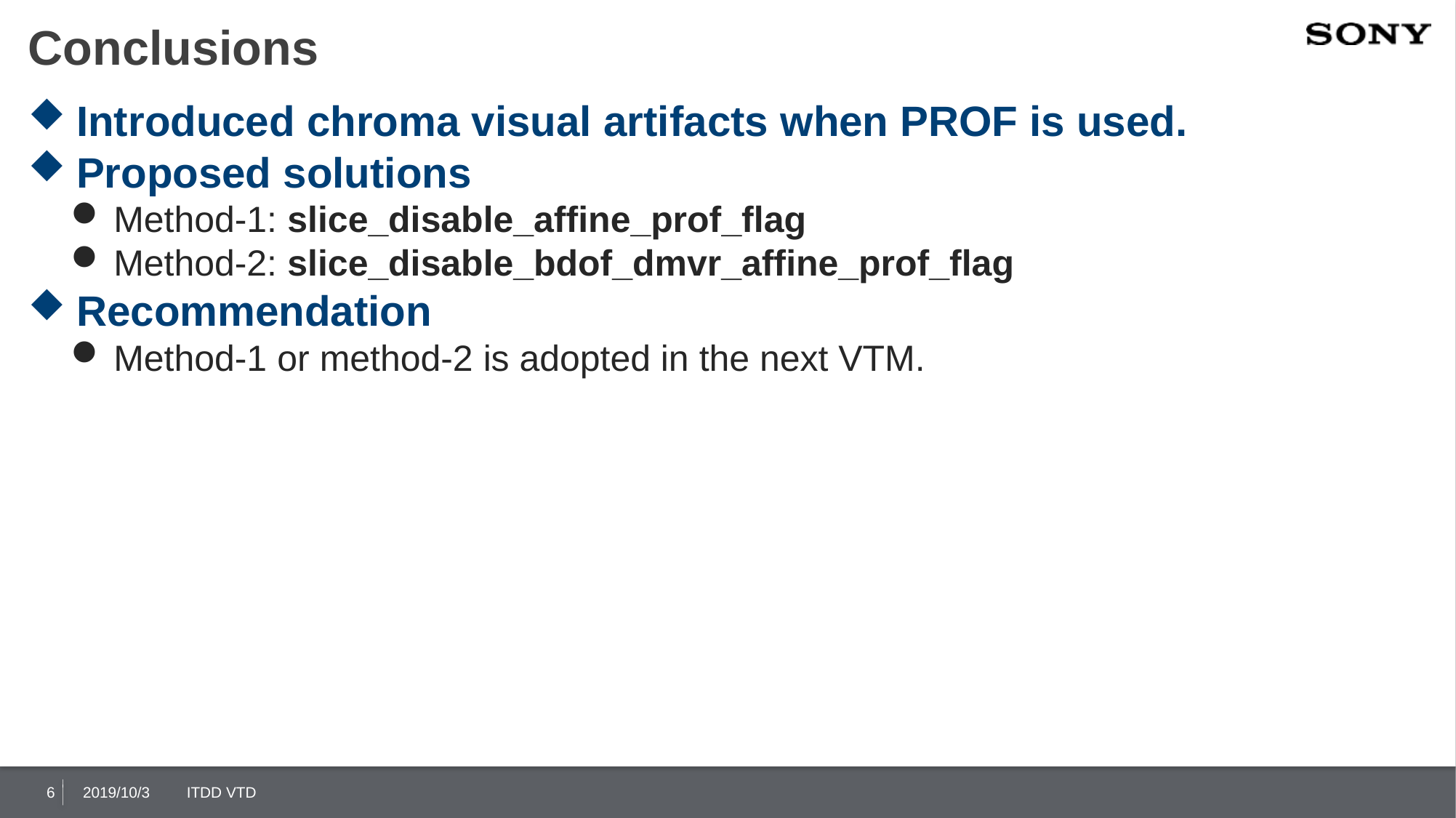

# Conclusions
Introduced chroma visual artifacts when PROF is used.
Proposed solutions
Method-1: slice_disable_affine_prof_flag
Method-2: slice_disable_bdof_dmvr_affine_prof_flag
Recommendation
Method-1 or method-2 is adopted in the next VTM.
6
2019/10/3
ITDD VTD